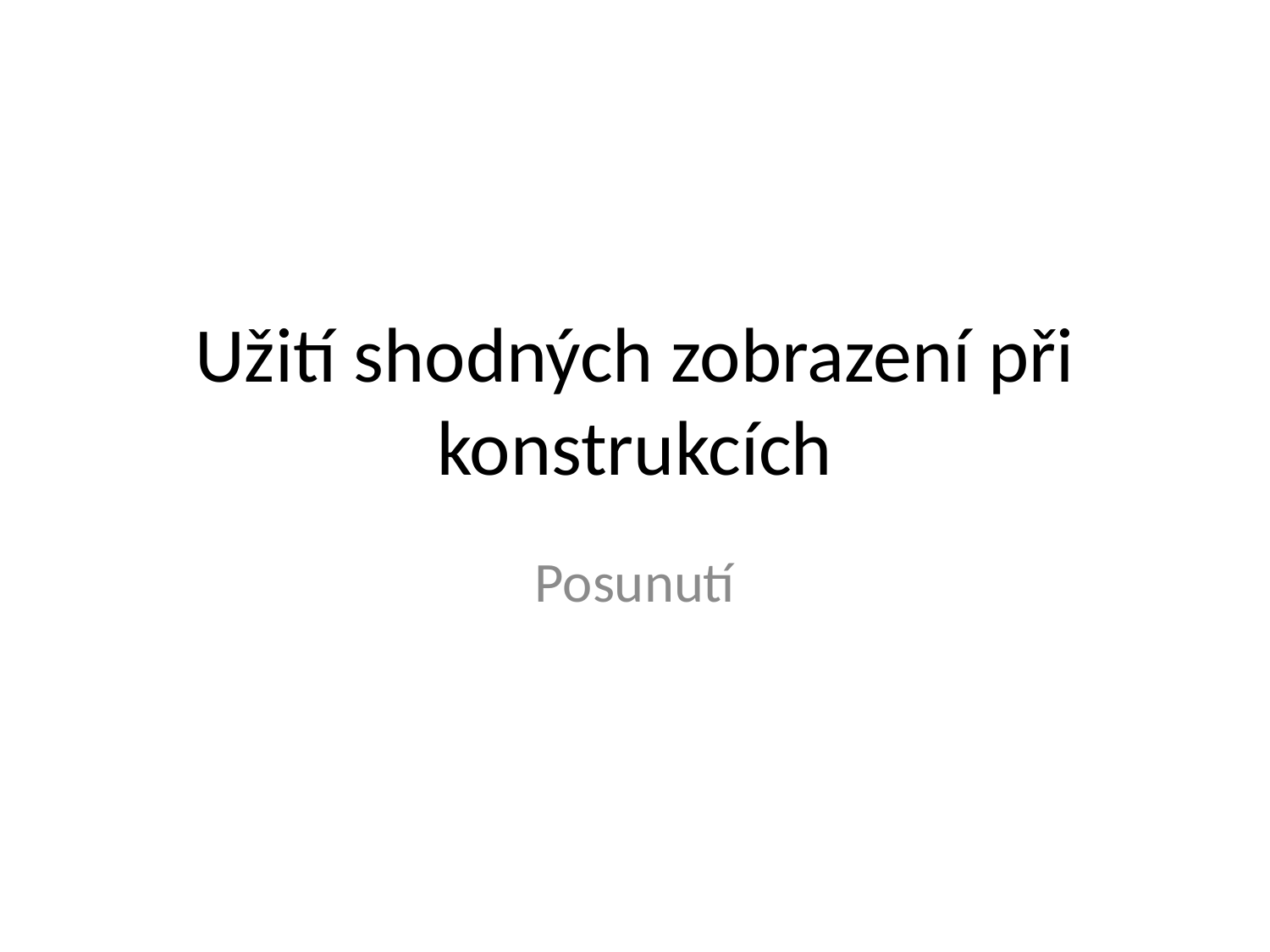

# Užití shodných zobrazení při konstrukcích
Posunutí